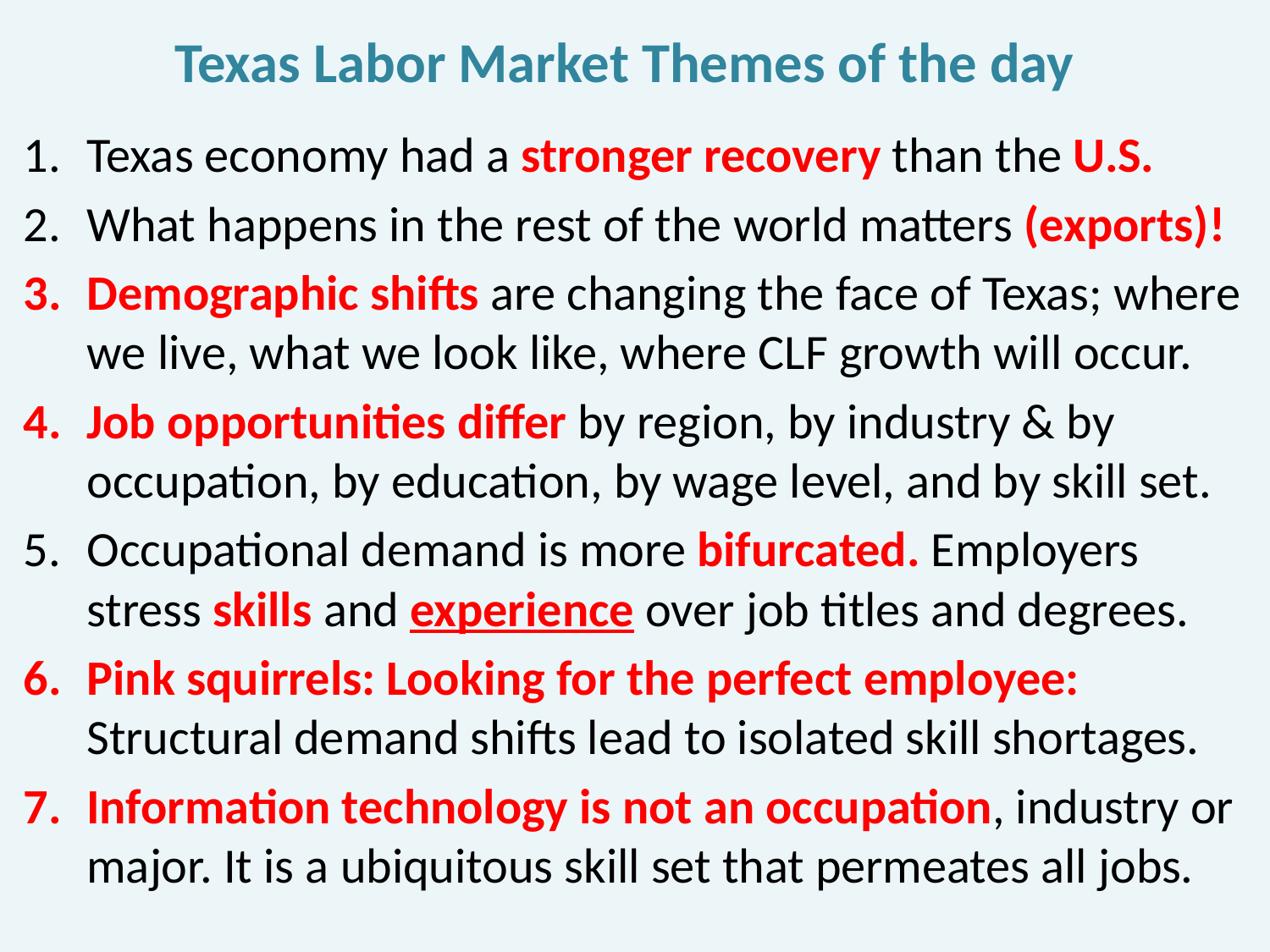

# Texas Labor Market Themes of the day
Texas economy had a stronger recovery than the U.S.
What happens in the rest of the world matters (exports)!
Demographic shifts are changing the face of Texas; where we live, what we look like, where CLF growth will occur.
Job opportunities differ by region, by industry & by occupation, by education, by wage level, and by skill set.
Occupational demand is more bifurcated. Employers stress skills and experience over job titles and degrees.
Pink squirrels: Looking for the perfect employee: Structural demand shifts lead to isolated skill shortages.
Information technology is not an occupation, industry or major. It is a ubiquitous skill set that permeates all jobs.